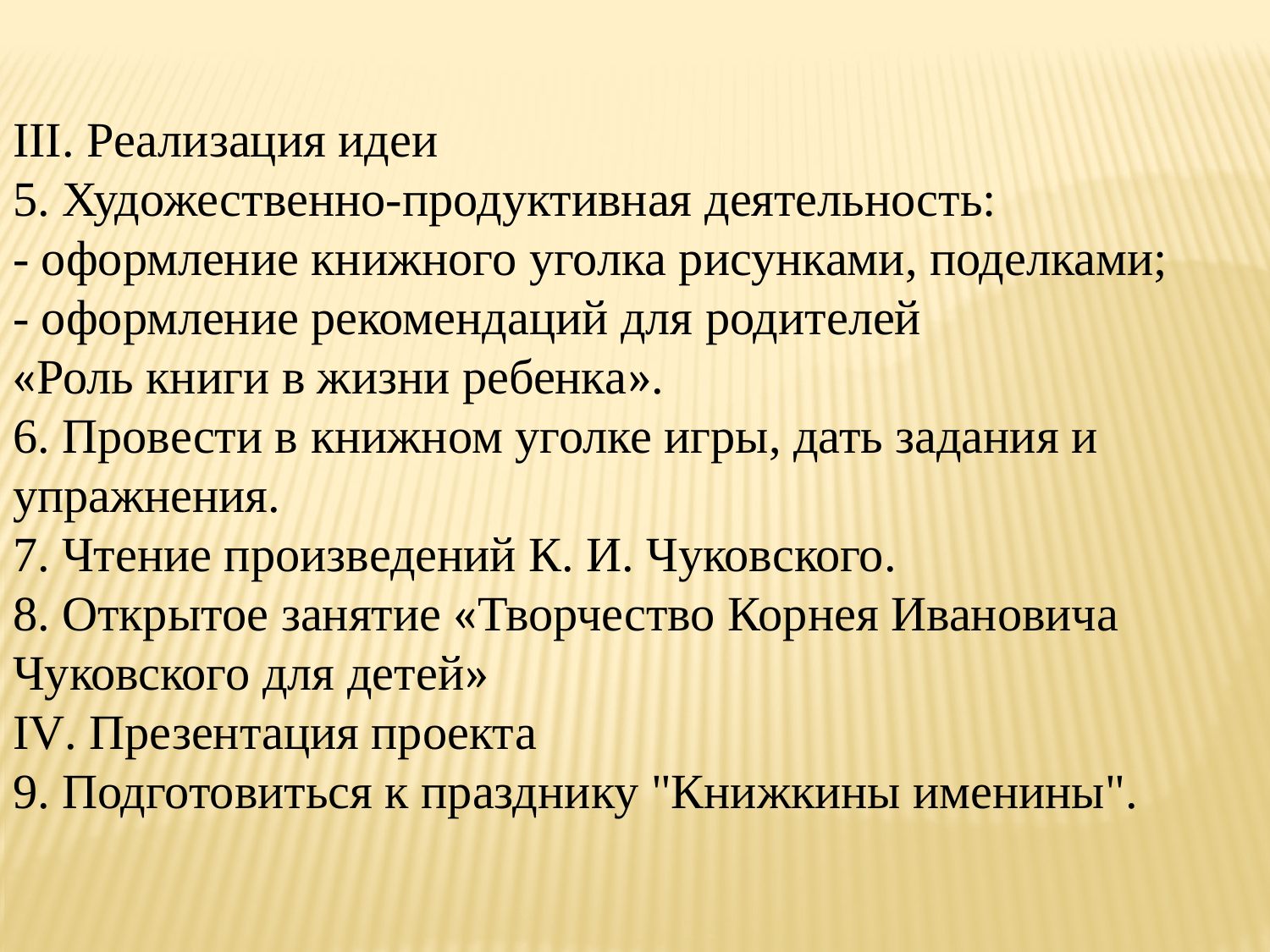

III. Реализация идеи
5. Художественно-продуктивная деятельность:
- оформление книжного уголка рисунками, поделками;
- оформление рекомендаций для родителей
«Роль книги в жизни ребенка».
6. Провести в книжном уголке игры, дать задания и упражнения.
7. Чтение произведений К. И. Чуковского.
8. Открытое занятие «Творчество Корнея Ивановича Чуковского для детей»
IV. Презентация проекта
9. Подготовиться к празднику "Книжкины именины".